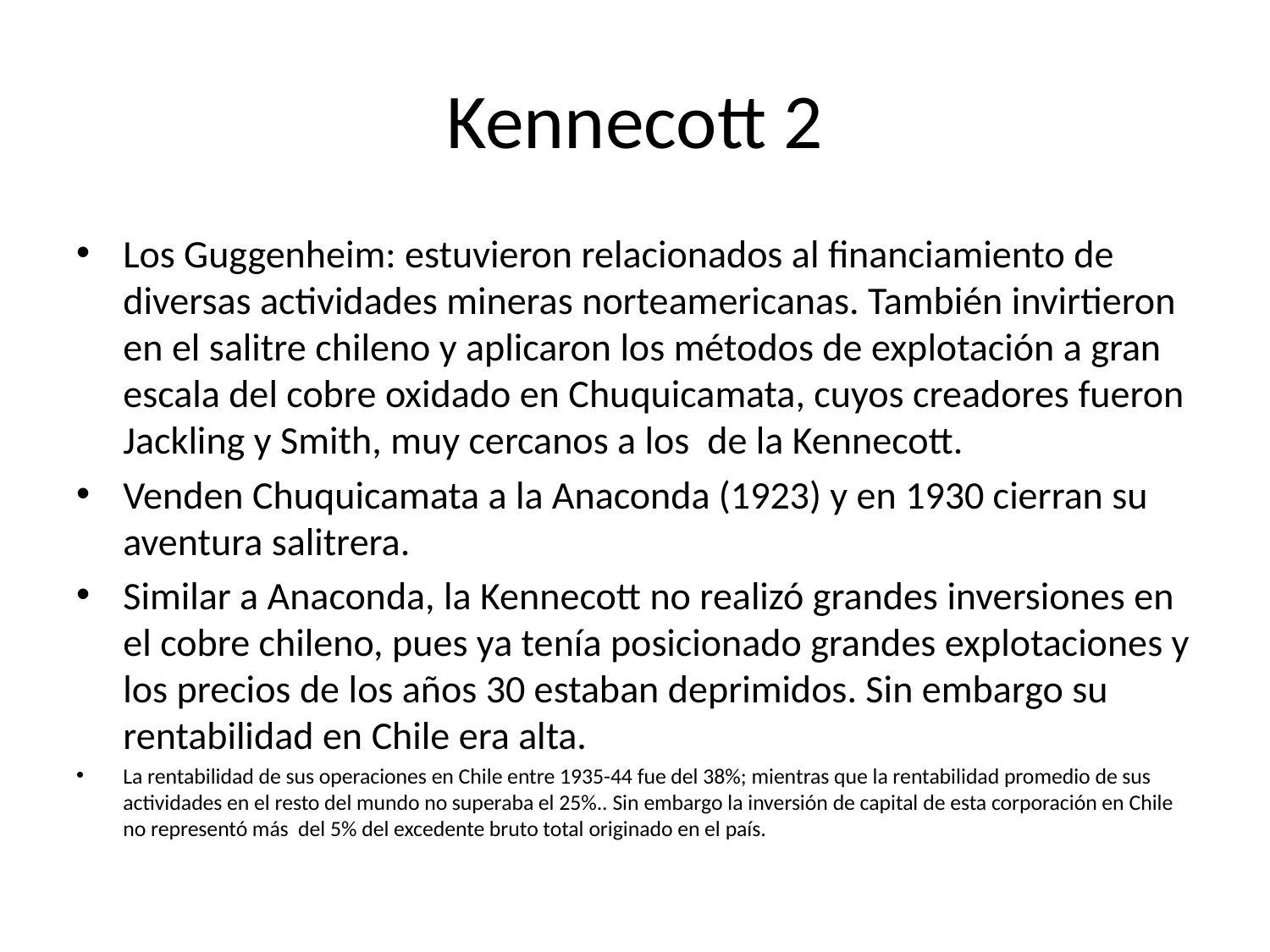

# Kennecott 2
Los Guggenheim: estuvieron relacionados al financiamiento de diversas actividades mineras norteamericanas. También invirtieron en el salitre chileno y aplicaron los métodos de explotación a gran escala del cobre oxidado en Chuquicamata, cuyos creadores fueron Jackling y Smith, muy cercanos a los  de la Kennecott.
Venden Chuquicamata a la Anaconda (1923) y en 1930 cierran su aventura salitrera.
Similar a Anaconda, la Kennecott no realizó grandes inversiones en el cobre chileno, pues ya tenía posicionado grandes explotaciones y los precios de los años 30 estaban deprimidos. Sin embargo su rentabilidad en Chile era alta.
La rentabilidad de sus operaciones en Chile entre 1935-44 fue del 38%; mientras que la rentabilidad promedio de sus actividades en el resto del mundo no superaba el 25%.. Sin embargo la inversión de capital de esta corporación en Chile no representó más  del 5% del excedente bruto total originado en el país.